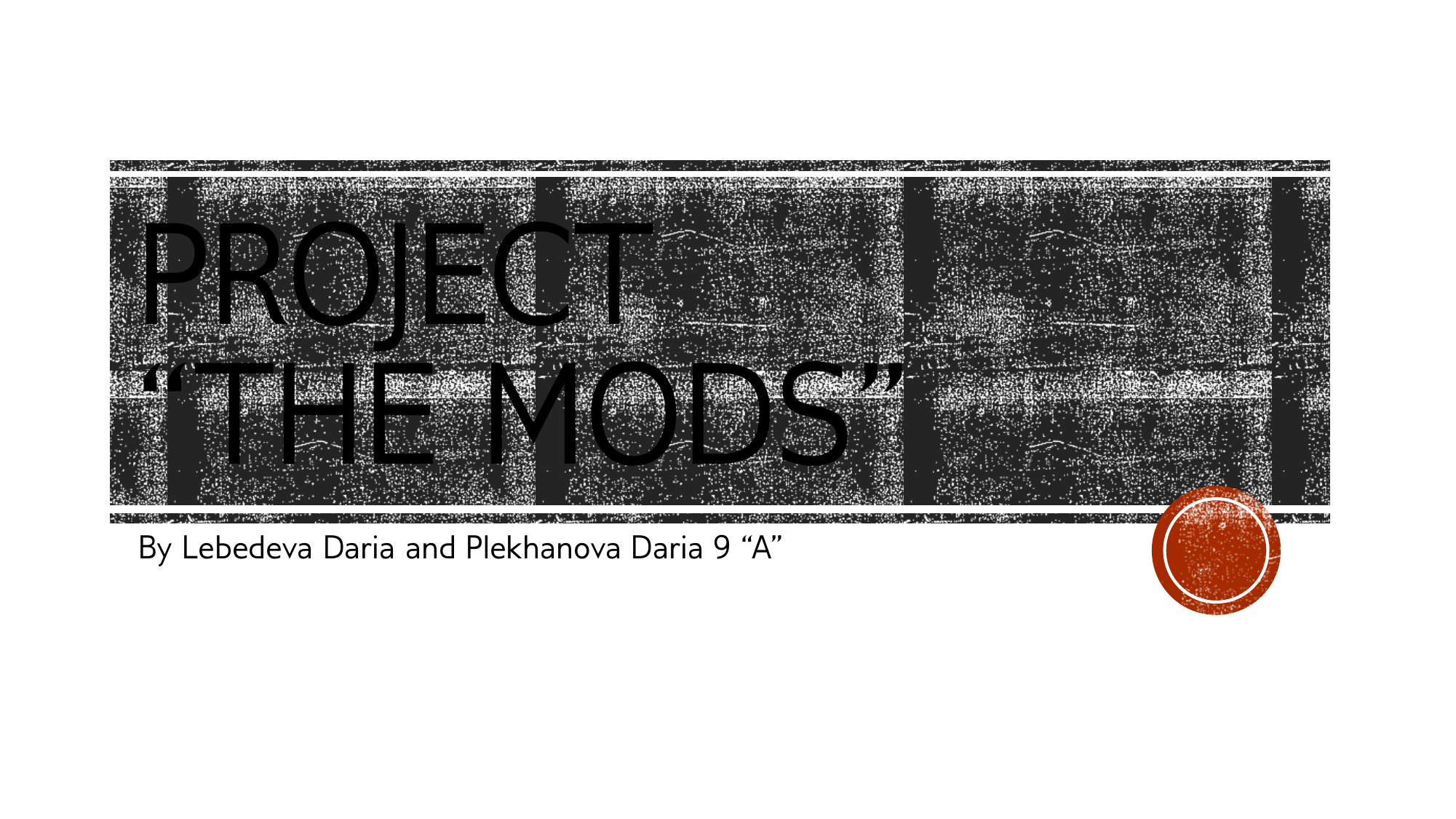

# Project “The Mods”
By Lebedeva Daria and Plekhanova Daria 9 “A”